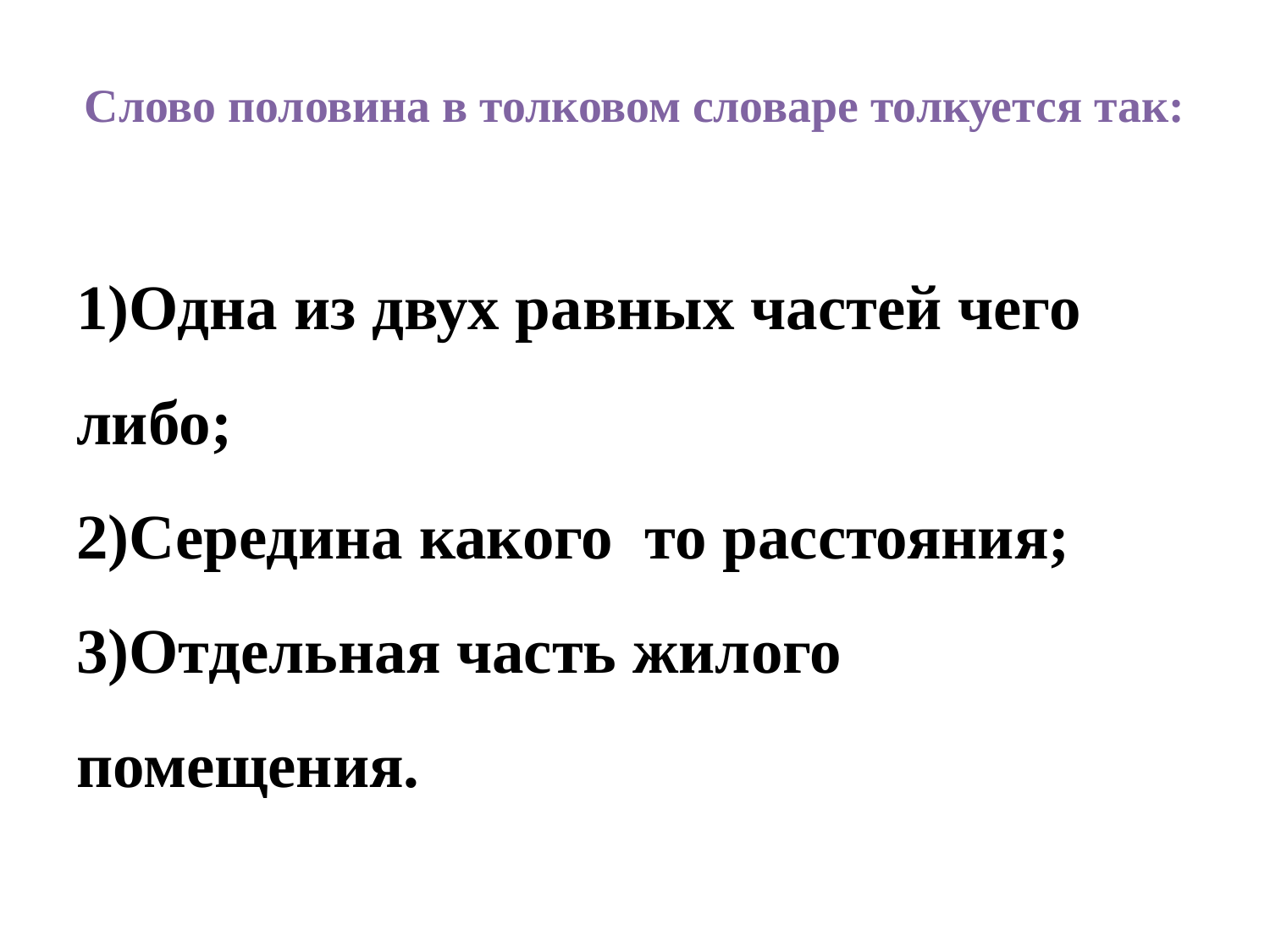

# Слово половина в толковом словаре толкуется так:
1)Одна из двух равных частей чего   либо;
2)Середина какого  то расстояния; 3)Отдельная часть жилого помещения.